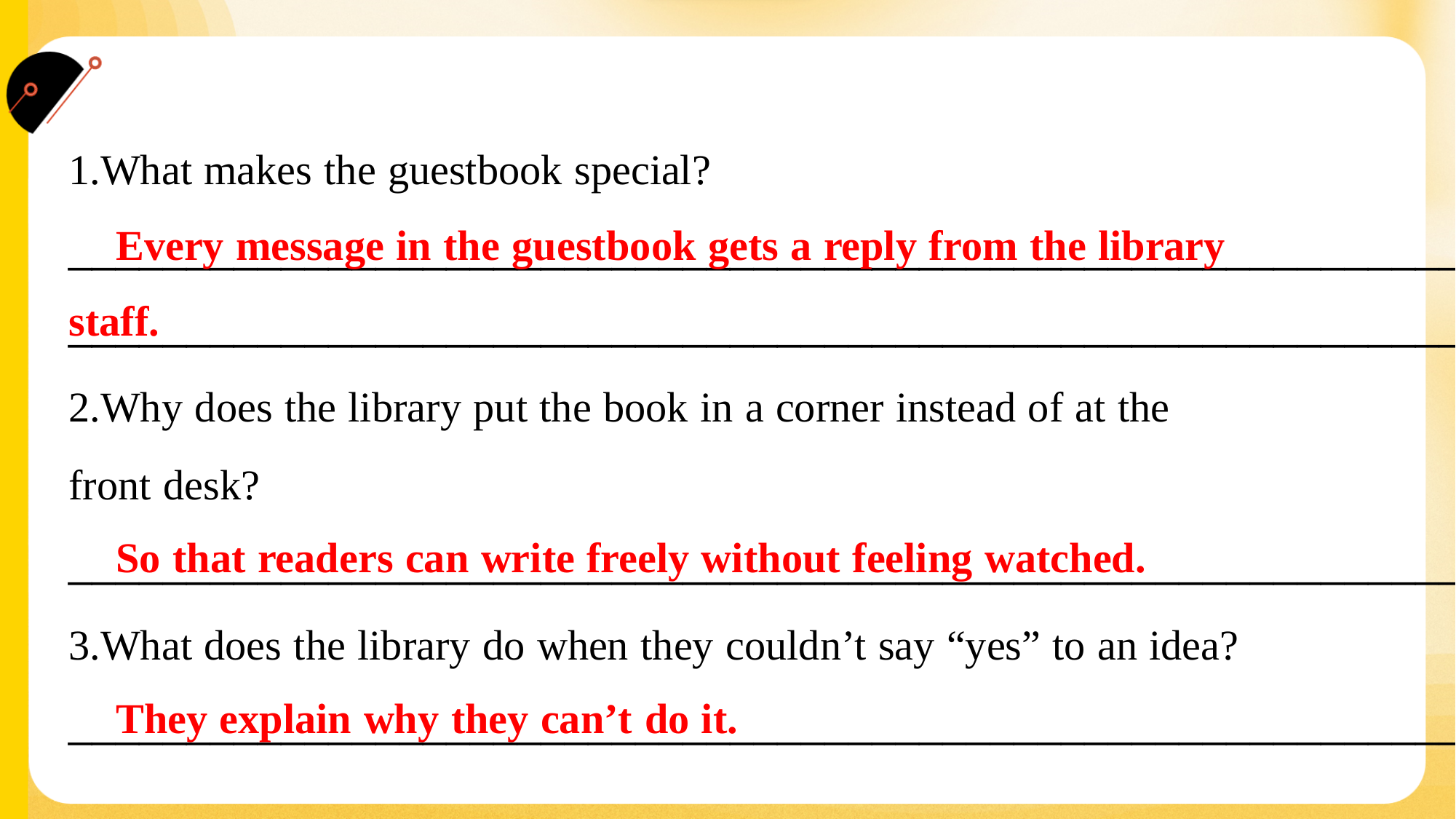

1.What makes the guestbook special?
______________________________________________________________
______________________________________________________________

    Every message in the guestbook gets a reply from the library
staff.
2.Why does the library put the book in a corner instead of at the
front desk?
______________________________________________________________

    So that readers can write freely without feeling watched.
3.What does the library do when they couldn’t say “yes” to an idea?
______________________________________________________________

    They explain why they can’t do it.